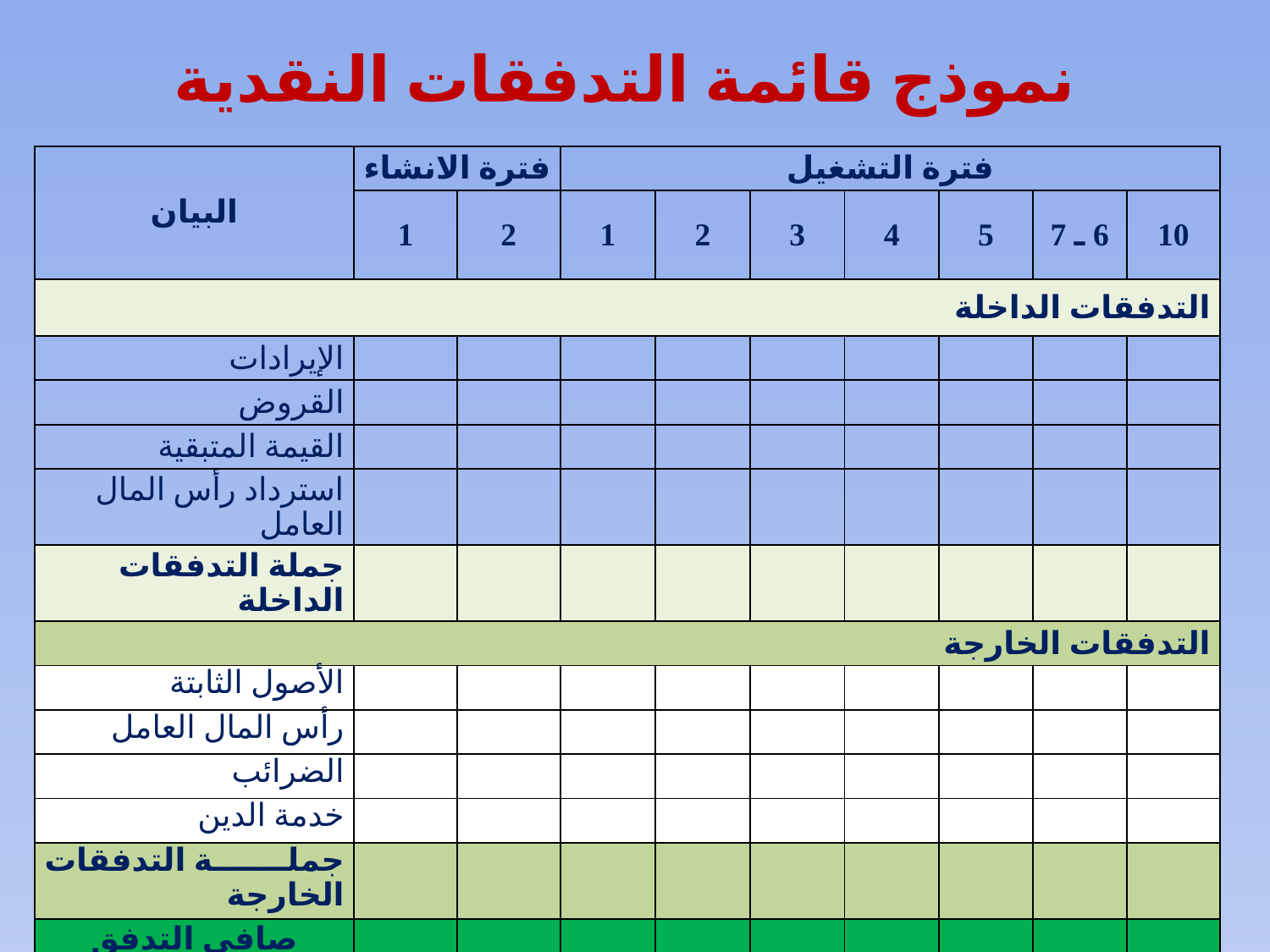

نموذج قائمة التدفقات النقدية
| البيان | فترة الانشاء |  | فترة التشغيل |  |  |  |  |  |  |
| --- | --- | --- | --- | --- | --- | --- | --- | --- | --- |
|  | 1 | 2 | 1 | 2 | 3 | 4 | 5 | 6 ـ 7 | 10 |
| التدفقات الداخلة |  |  |  |  |  |  |  |  |  |
| الإيرادات |  |  |  |  |  |  |  |  |  |
| القروض |  |  |  |  |  |  |  |  |  |
| القيمة المتبقية |  |  |  |  |  |  |  |  |  |
| استرداد رأس المال العامل |  |  |  |  |  |  |  |  |  |
| جملة التدفقات الداخلة |  |  |  |  |  |  |  |  |  |
| التدفقات الخارجة |  |  |  |  |  |  |  |  |  |
| الأصول الثابتة |  |  |  |  |  |  |  |  |  |
| رأس المال العامل |  |  |  |  |  |  |  |  |  |
| الضرائب |  |  |  |  |  |  |  |  |  |
| خدمة الدين |  |  |  |  |  |  |  |  |  |
| جملة التدفقات الخارجة |  |  |  |  |  |  |  |  |  |
| صافى التدفق النقدى |  |  |  |  |  |  |  |  |  |
الدكتور عيسى قداده
61